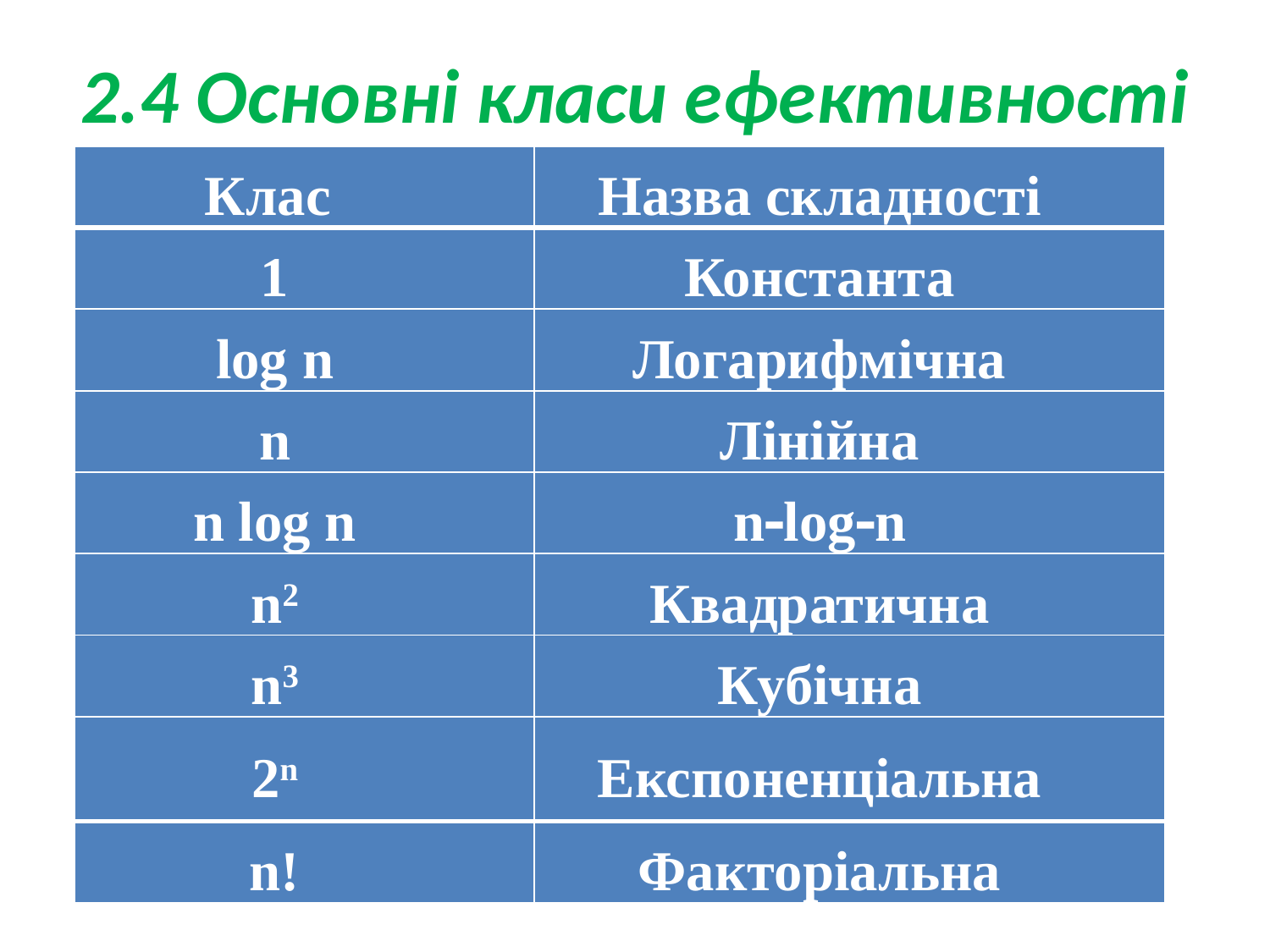

# 2.4 Основні класи ефективності
| Клас | Назва складності |
| --- | --- |
| 1 | Константа |
| log n | Логарифмічна |
| n | Лінійна |
| n log n | n−log−n |
| n2 | Квадратична |
| n3 | Кубічна |
| 2n | Експоненціальна |
| n! | Факторіальна |